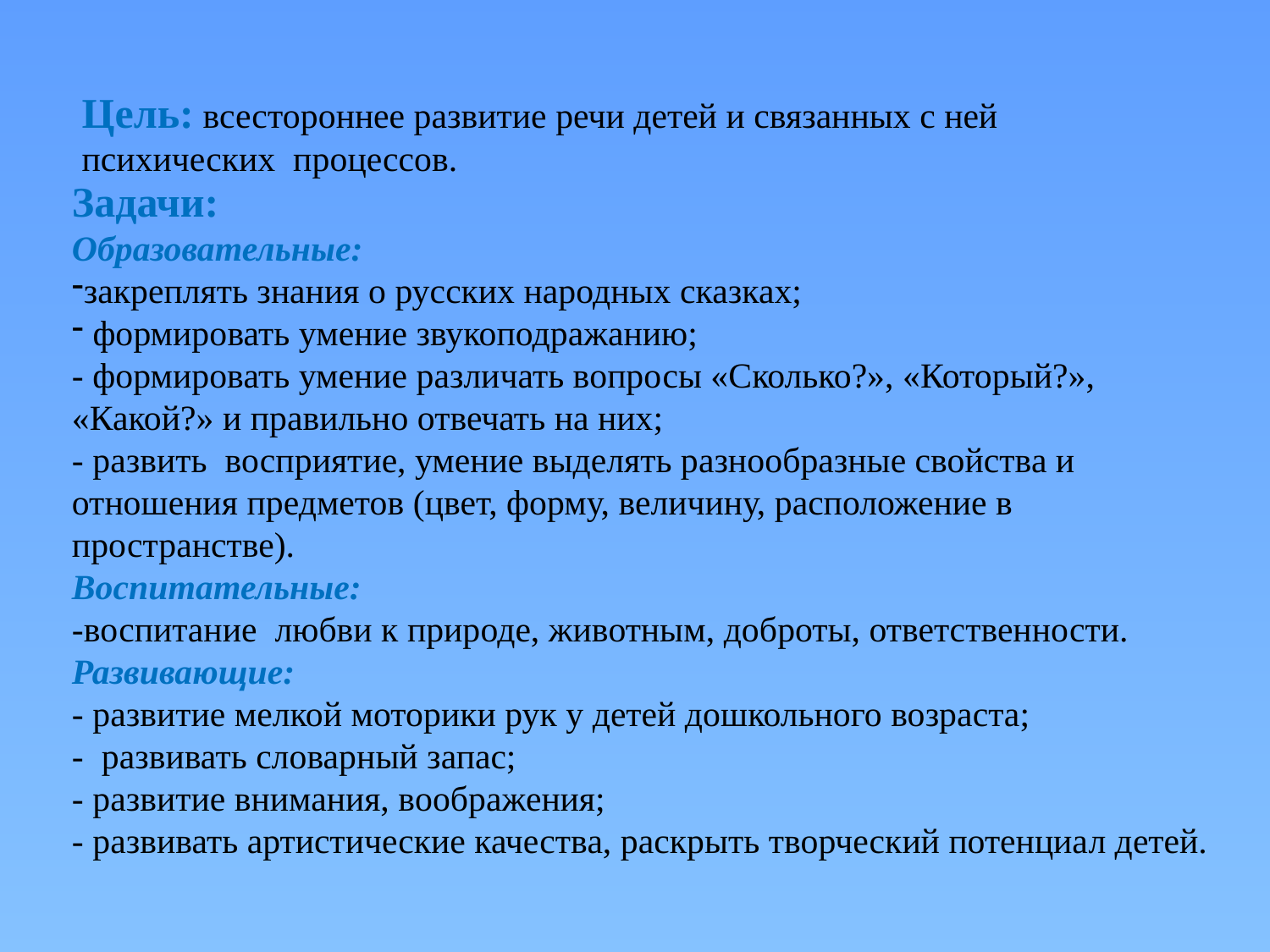

Цель: всестороннее развитие речи детей и связанных с ней психических  процессов.

Задачи:
Образовательные:
закреплять знания о русских народных сказках;
 формировать умение звукоподражанию;
- формировать умение различать вопросы «Сколько?», «Который?», «Какой?» и правильно отвечать на них;
- развить  восприятие, умение выделять разнообразные свойства и отношения предметов (цвет, форму, величину, расположение в пространстве).
Воспитательные:
-воспитание  любви к природе, животным, доброты, ответственности.
Развивающие:
- развитие мелкой моторики рук у детей дошкольного возраста;
-  развивать словарный запас;
- развитие внимания, воображения;
- развивать артистические качества, раскрыть творческий потенциал детей.